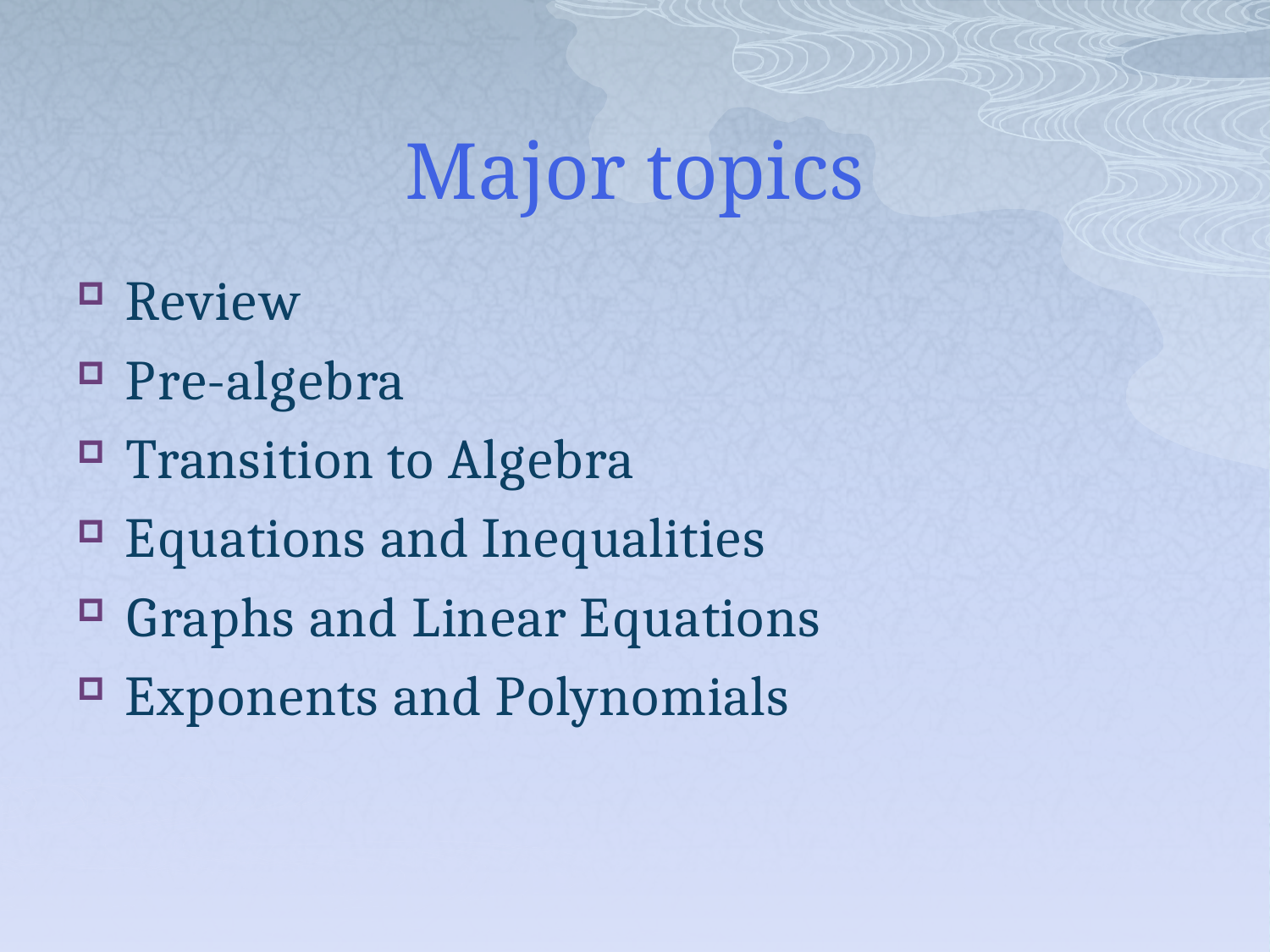

# Major topics
Review
Pre-algebra
Transition to Algebra
Equations and Inequalities
Graphs and Linear Equations
Exponents and Polynomials